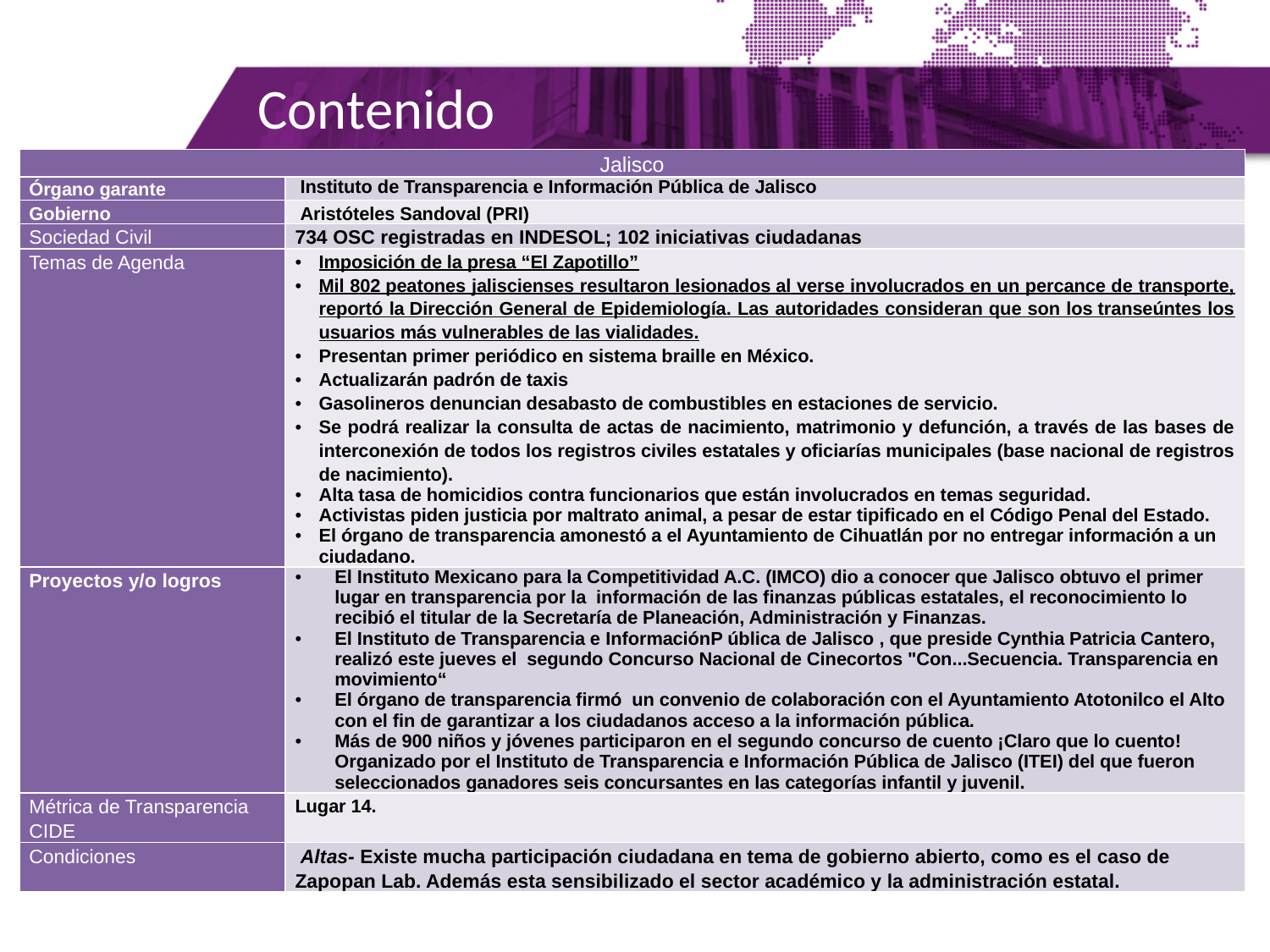

# Contenido
| Jalisco |  |
| --- | --- |
| Órgano garante | Instituto de Transparencia e Información Pública de Jalisco |
| Gobierno | Aristóteles Sandoval (PRI) |
| Sociedad Civil | 734 OSC registradas en INDESOL; 102 iniciativas ciudadanas |
| Temas de Agenda | Imposición de la presa “El Zapotillo” Mil 802 peatones jaliscienses resultaron lesionados al verse involucrados en un percance de transporte, reportó la Dirección General de Epidemiología. Las autoridades consideran que son los transeúntes los usuarios más vulnerables de las vialidades. Presentan primer periódico en sistema braille en México. Actualizarán padrón de taxis Gasolineros denuncian desabasto de combustibles en estaciones de servicio. Se podrá realizar la consulta de actas de nacimiento, matrimonio y defunción, a través de las bases de interconexión de todos los registros civiles estatales y oficiarías municipales (base nacional de registros de nacimiento). Alta tasa de homicidios contra funcionarios que están involucrados en temas seguridad. Activistas piden justicia por maltrato animal, a pesar de estar tipificado en el Código Penal del Estado. El órgano de transparencia amonestó a el Ayuntamiento de Cihuatlán por no entregar información a un ciudadano. |
| Proyectos y/o logros | El Instituto Mexicano para la Competitividad A.C. (IMCO) dio a conocer que Jalisco obtuvo el primer lugar en transparencia por la  información de las finanzas públicas estatales, el reconocimiento lo recibió el titular de la Secretaría de Planeación, Administración y Finanzas. El Instituto de Transparencia e InformaciónP ública de Jalisco , que preside Cynthia Patricia Cantero, realizó este jueves el  segundo Concurso Nacional de Cinecortos "Con...Secuencia. Transparencia en movimiento“ El órgano de transparencia firmó un convenio de colaboración con el Ayuntamiento Atotonilco el Alto con el fin de garantizar a los ciudadanos acceso a la información pública. Más de 900 niños y jóvenes participaron en el segundo concurso de cuento ¡Claro que lo cuento! Organizado por el Instituto de Transparencia e Información Pública de Jalisco (ITEI) del que fueron seleccionados ganadores seis concursantes en las categorías infantil y juvenil. |
| Métrica de Transparencia CIDE | Lugar 14. |
| Condiciones | Altas- Existe mucha participación ciudadana en tema de gobierno abierto, como es el caso de Zapopan Lab. Además esta sensibilizado el sector académico y la administración estatal. |